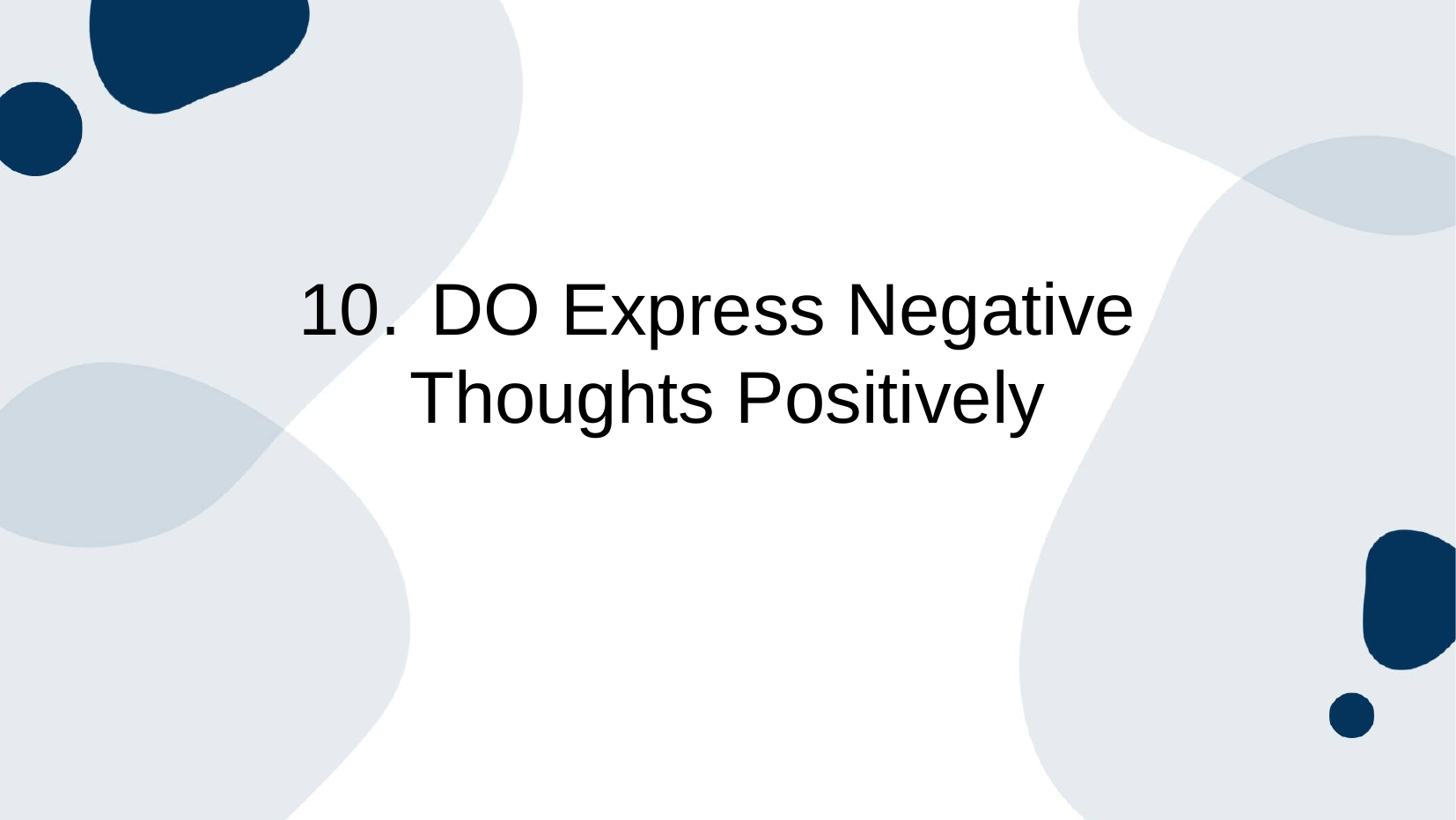

# 10.	DO Express Negative
Thoughts Positively